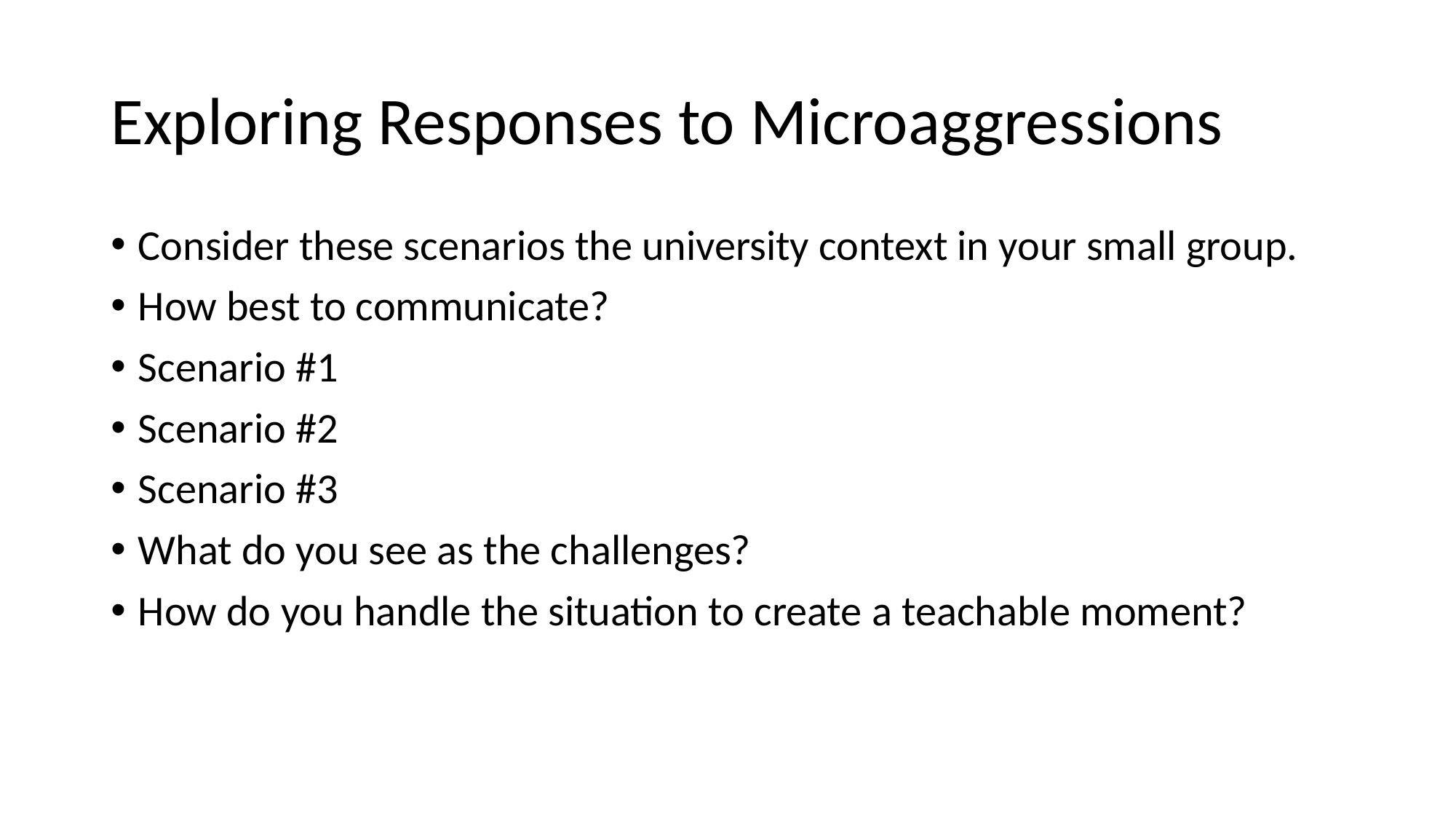

# Exploring Responses to Microaggressions
Consider these scenarios the university context in your small group.
How best to communicate?
Scenario #1
Scenario #2
Scenario #3
What do you see as the challenges?
How do you handle the situation to create a teachable moment?